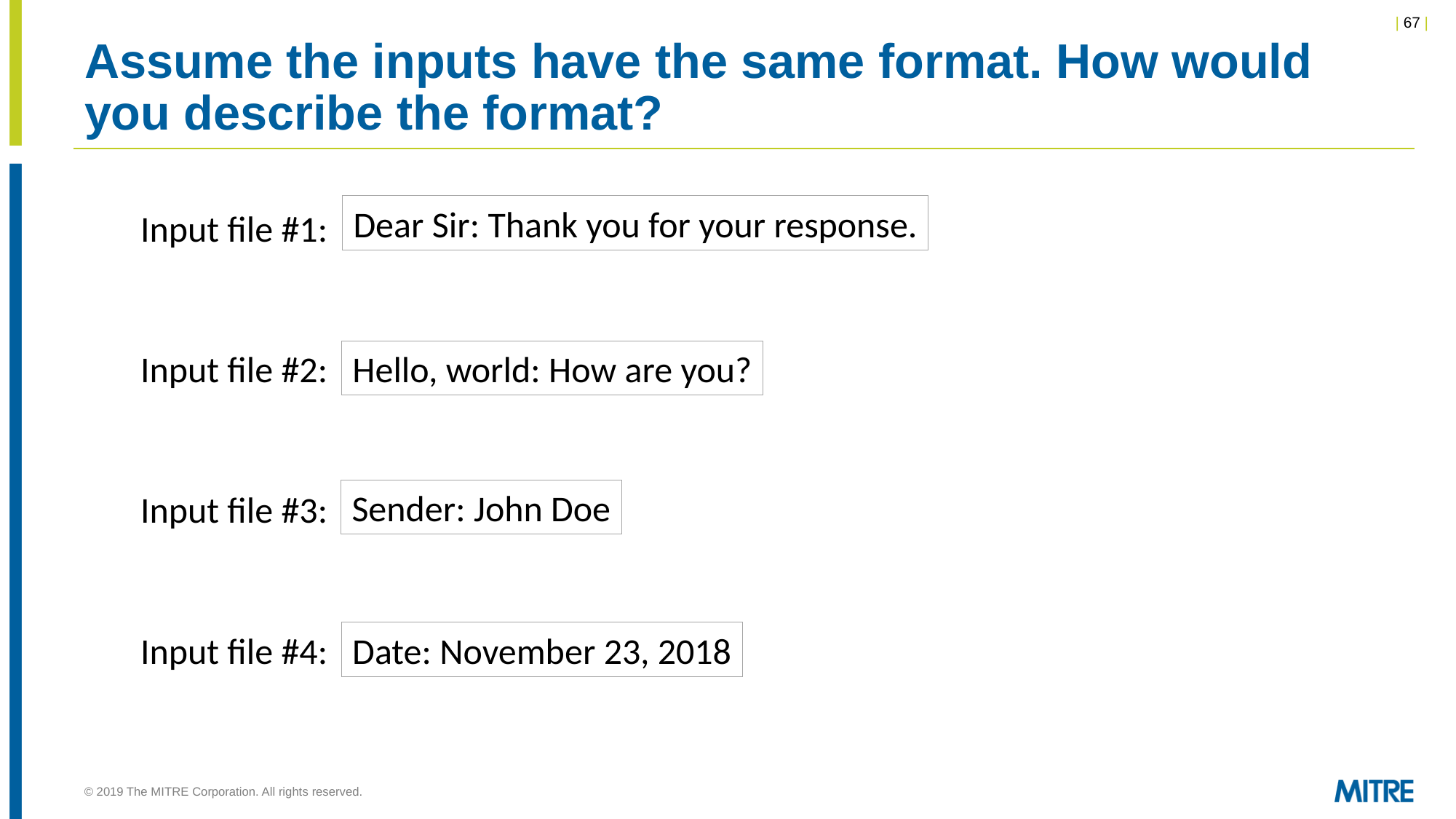

# Assume the inputs have the same format. How would you describe the format?
Dear Sir: Thank you for your response.
Input file #1:
Hello, world: How are you?
Input file #2:
Sender: John Doe
Input file #3:
Date: November 23, 2018
Input file #4:
© 2019 The MITRE Corporation. All rights reserved.